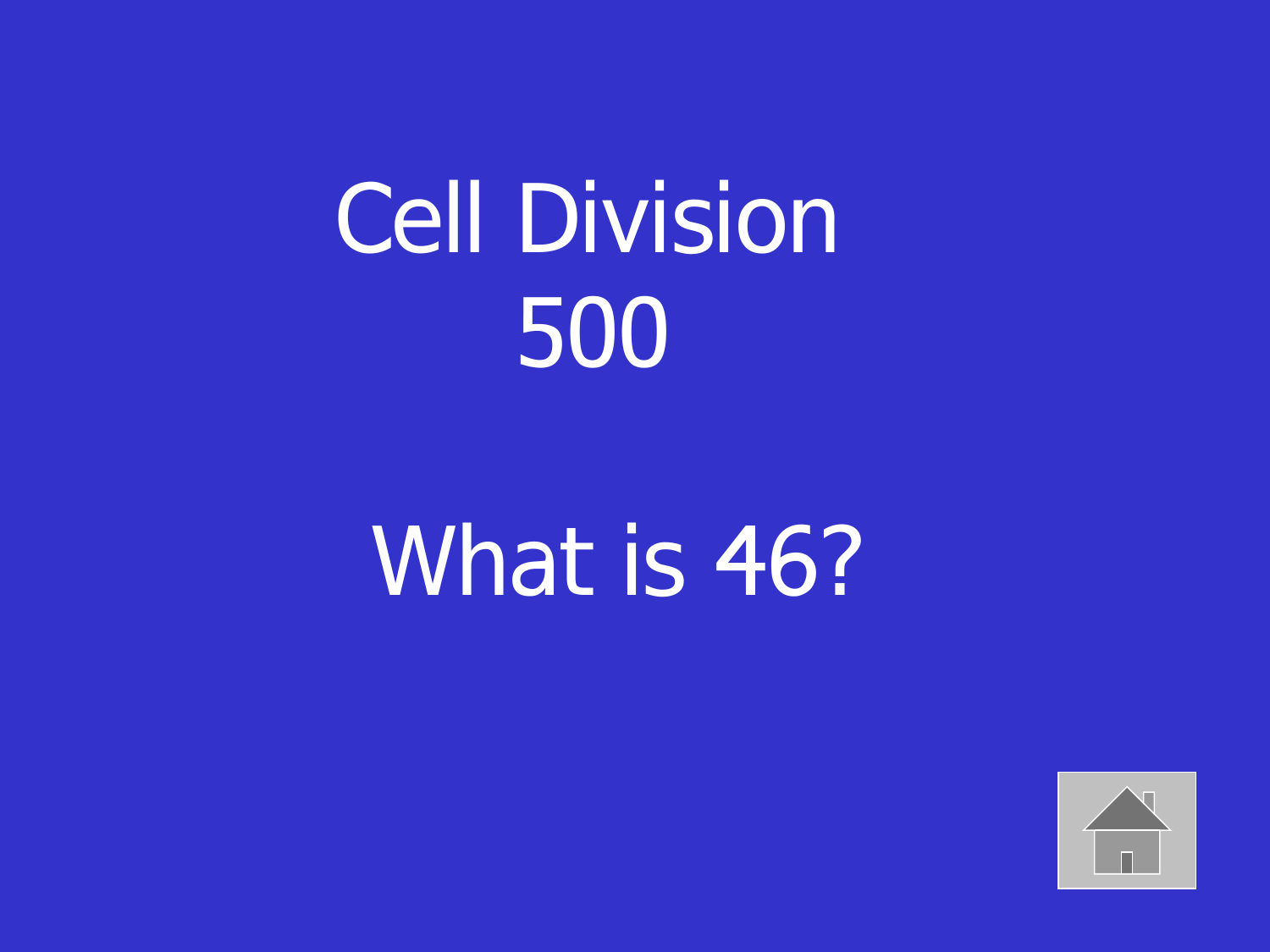

# Cell Division 500 What is 46?